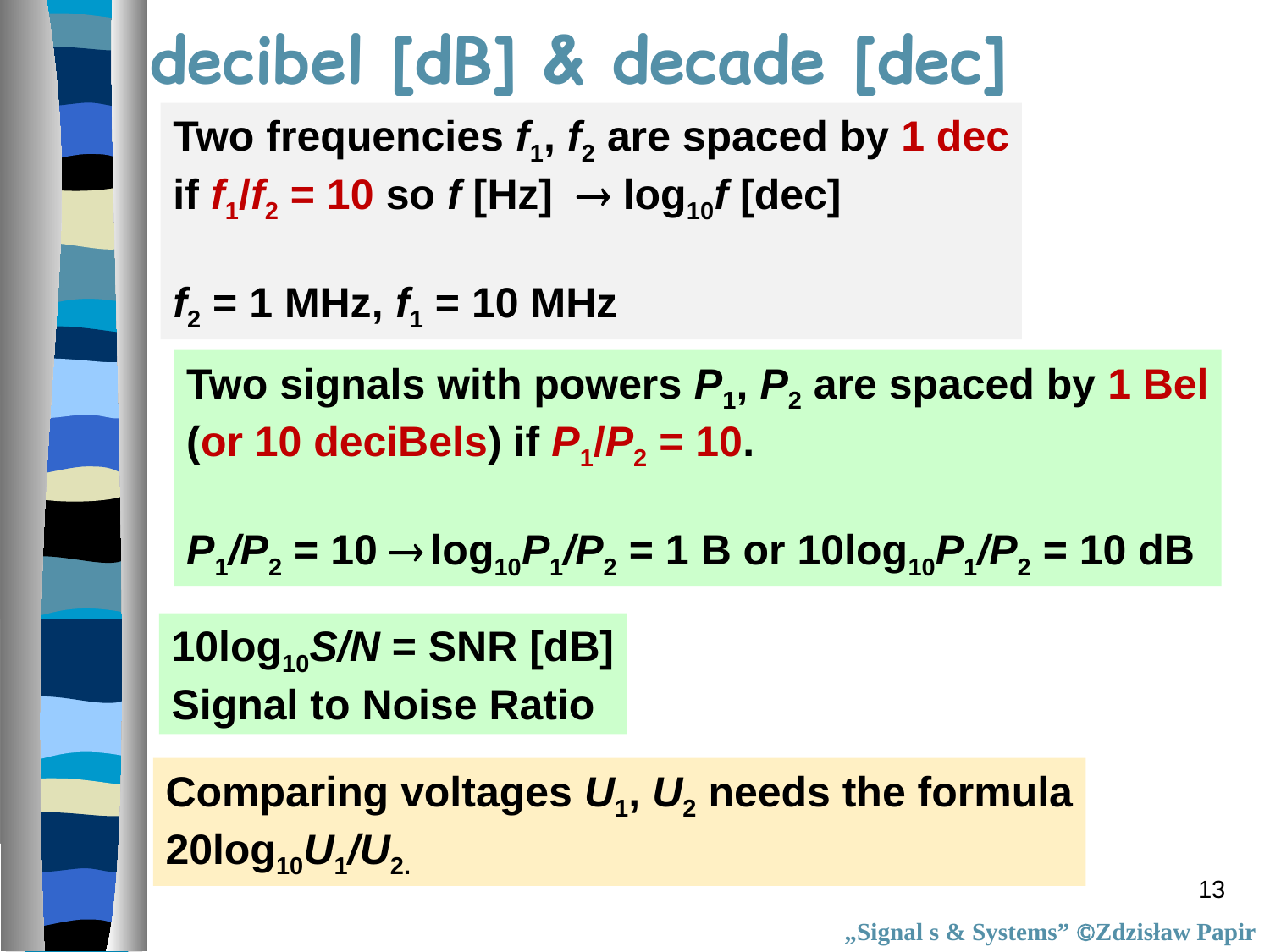

decibel [dB] & decade [dec]
Two frequencies f1, f2 are spaced by 1 dec
if f1/f2 = 10 so f [Hz]  → log10f [dec]

f2 = 1 MHz, f1 = 10 MHz
Two signals with powers P1, P2 are spaced by 1 Bel
(or 10 deciBels) if P1/P2 = 10.

P1/P2 = 10 → log10P1/P2 = 1 B or 10log10P1/P2 = 10 dB
10log10S/N = SNR [dB]
Signal to Noise Ratio
Comparing voltages U1, U2 needs the formula
20log10U1/U2.
13
„Signal s & Systems” ©Zdzisław Papir